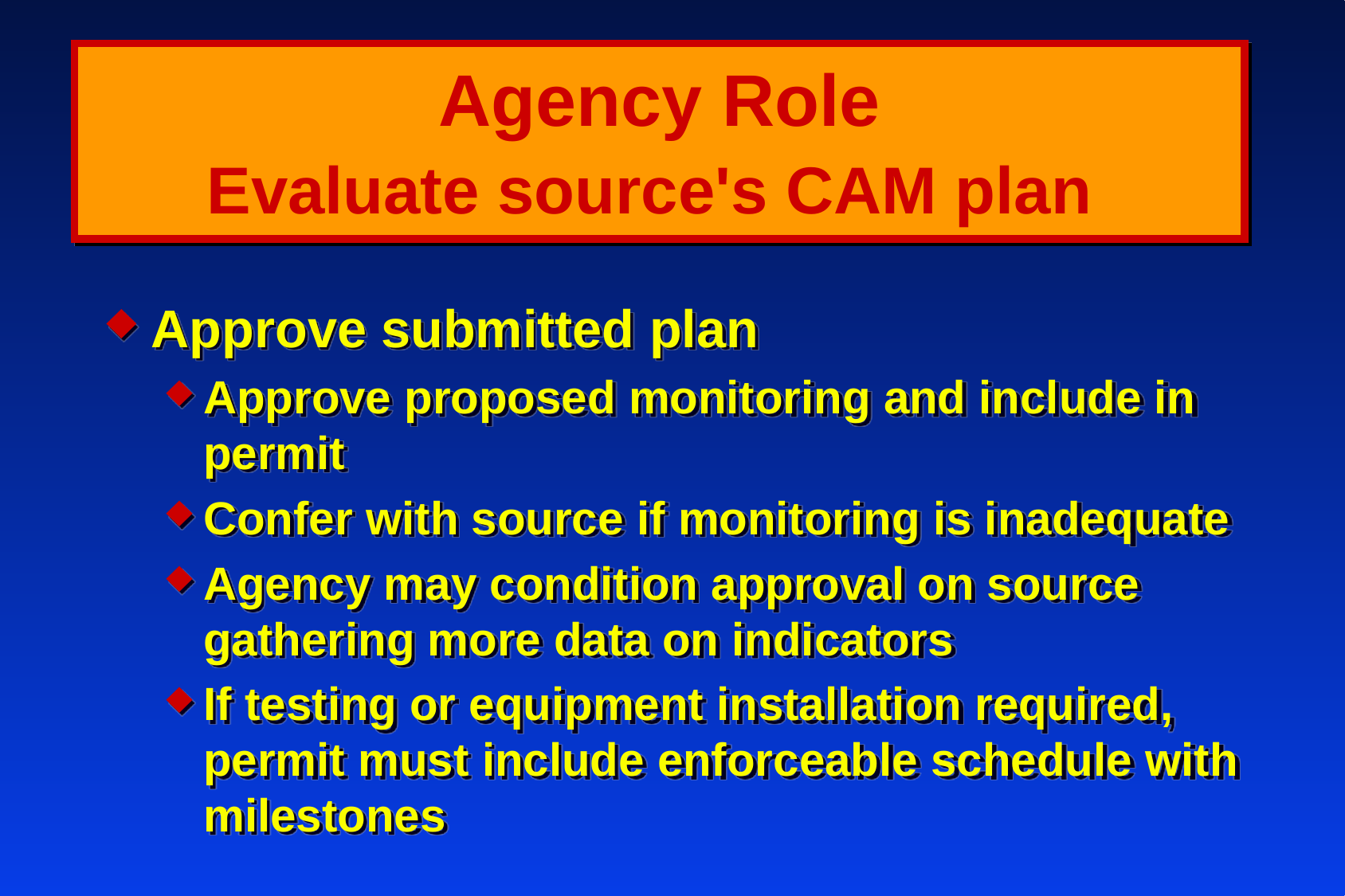

# Agency Role Evaluate source's CAM plan
Approve submitted plan
Approve proposed monitoring and include in permit
Confer with source if monitoring is inadequate
Agency may condition approval on source gathering more data on indicators
If testing or equipment installation required, permit must include enforceable schedule with milestones